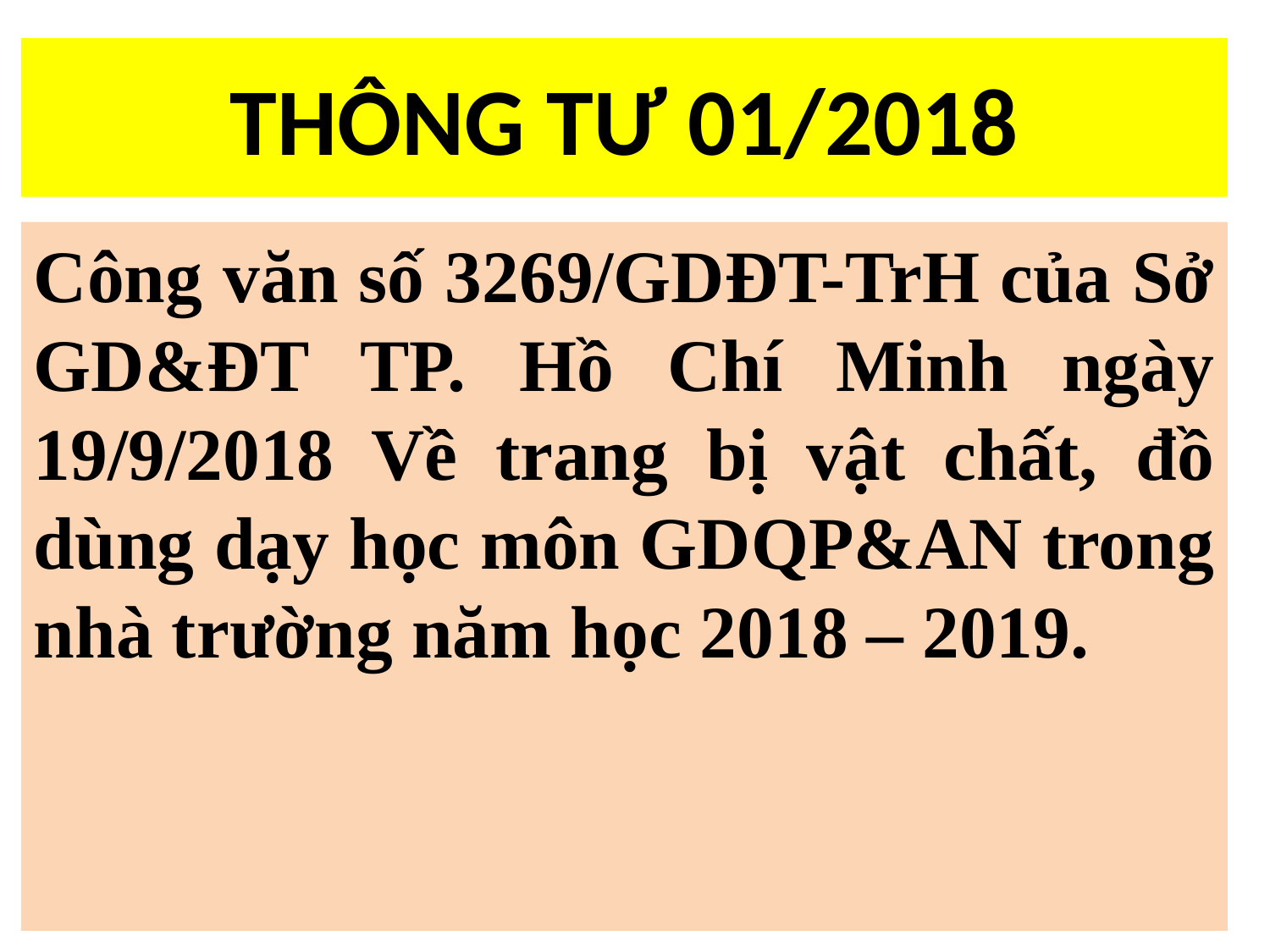

# THÔNG TƯ 01/2018
Công văn số 3269/GDĐT-TrH của Sở GD&ĐT TP. Hồ Chí Minh ngày 19/9/2018 Về trang bị vật chất, đồ dùng dạy học môn GDQP&AN trong nhà trường năm học 2018 – 2019.